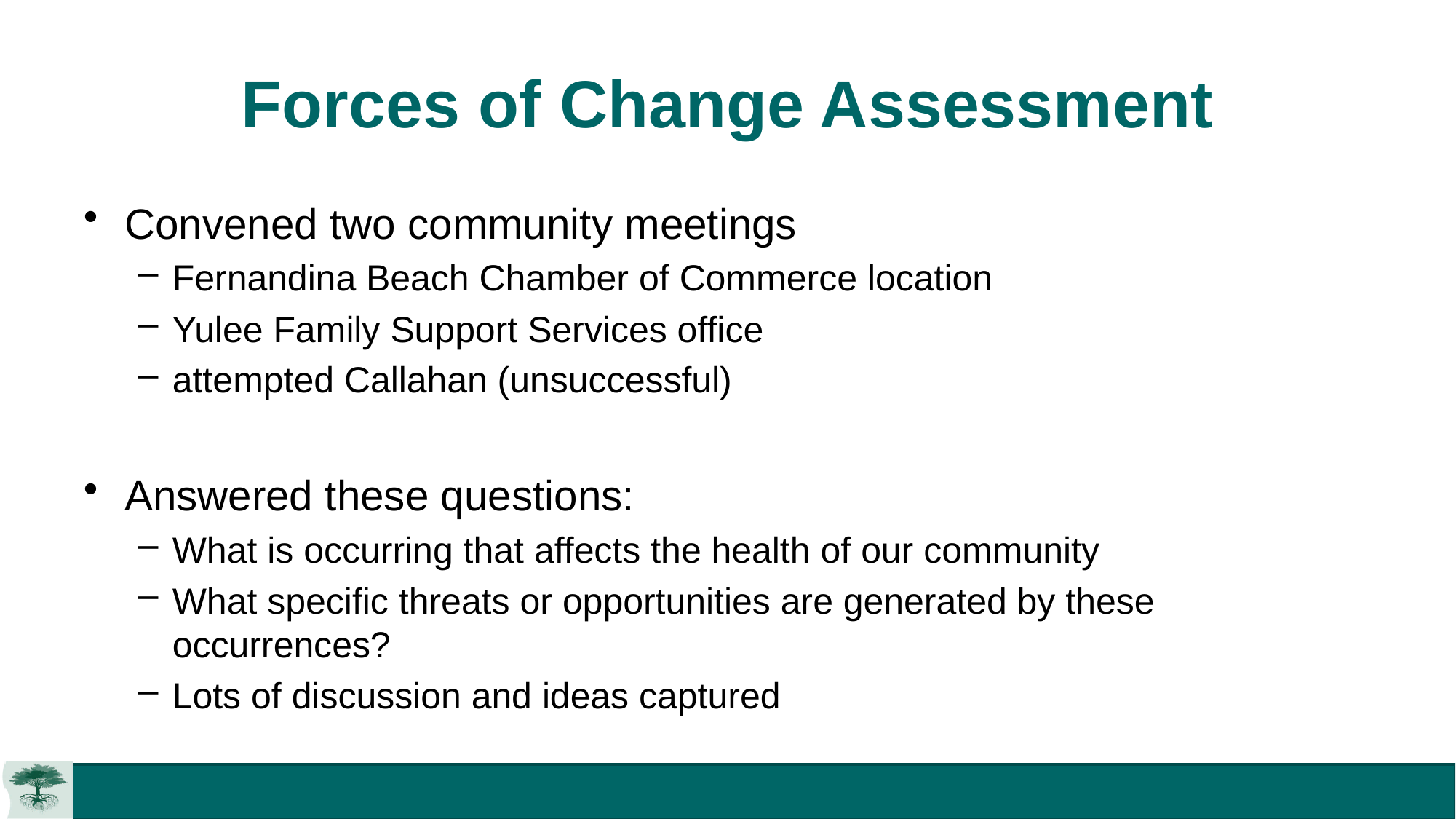

# Forces of Change Assessment
Convened two community meetings
Fernandina Beach Chamber of Commerce location
Yulee Family Support Services office
attempted Callahan (unsuccessful)

Answered these questions:
What is occurring that affects the health of our community
What specific threats or opportunities are generated by these occurrences?
Lots of discussion and ideas captured